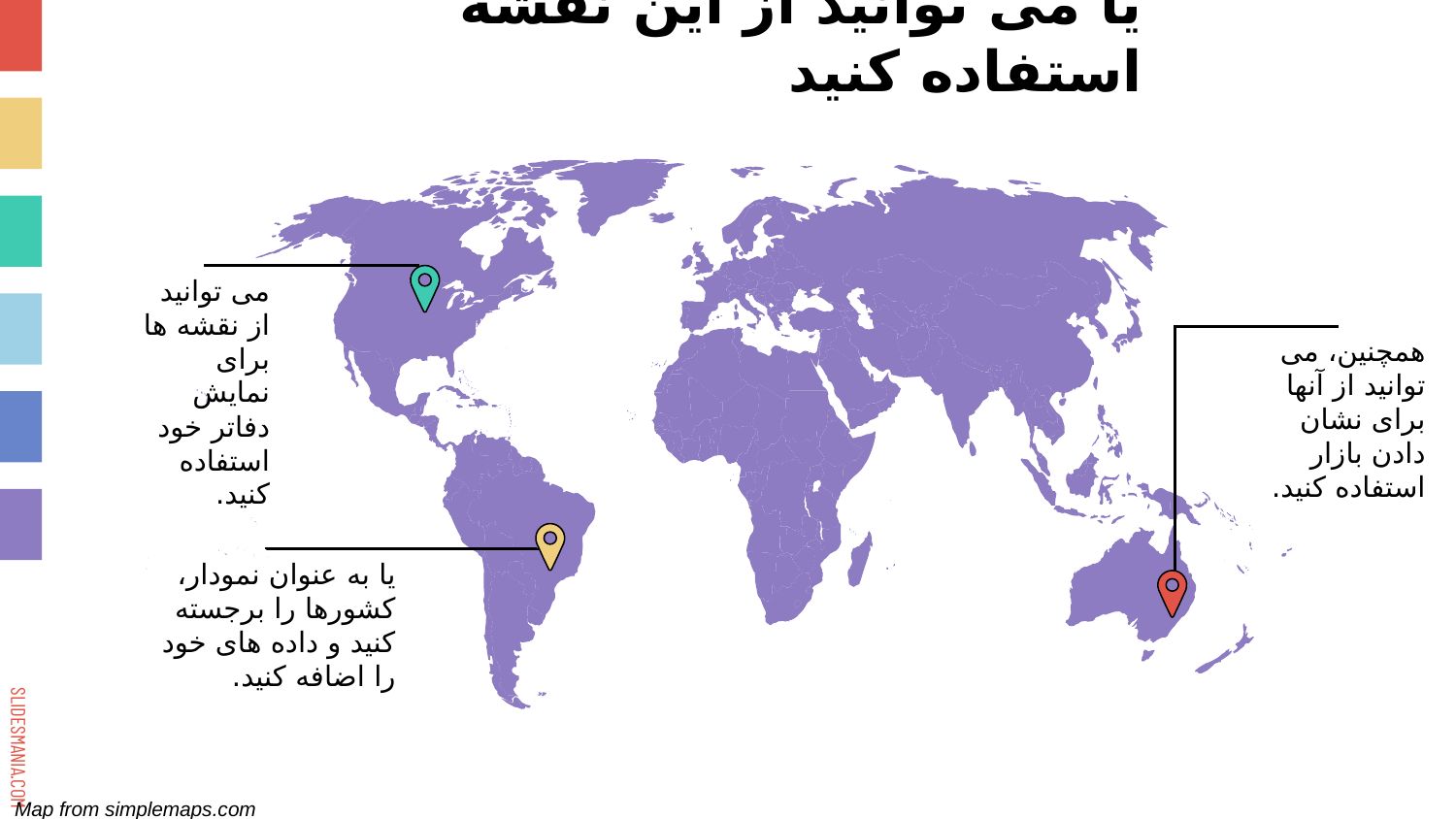

# یا می توانید از این نقشه استفاده کنید

می توانید از نقشه ها برای نمایش دفاتر خود استفاده کنید.
همچنین، می توانید از آنها برای نشان دادن بازار استفاده کنید.

یا به عنوان نمودار، کشورها را برجسته کنید و داده های خود را اضافه کنید.